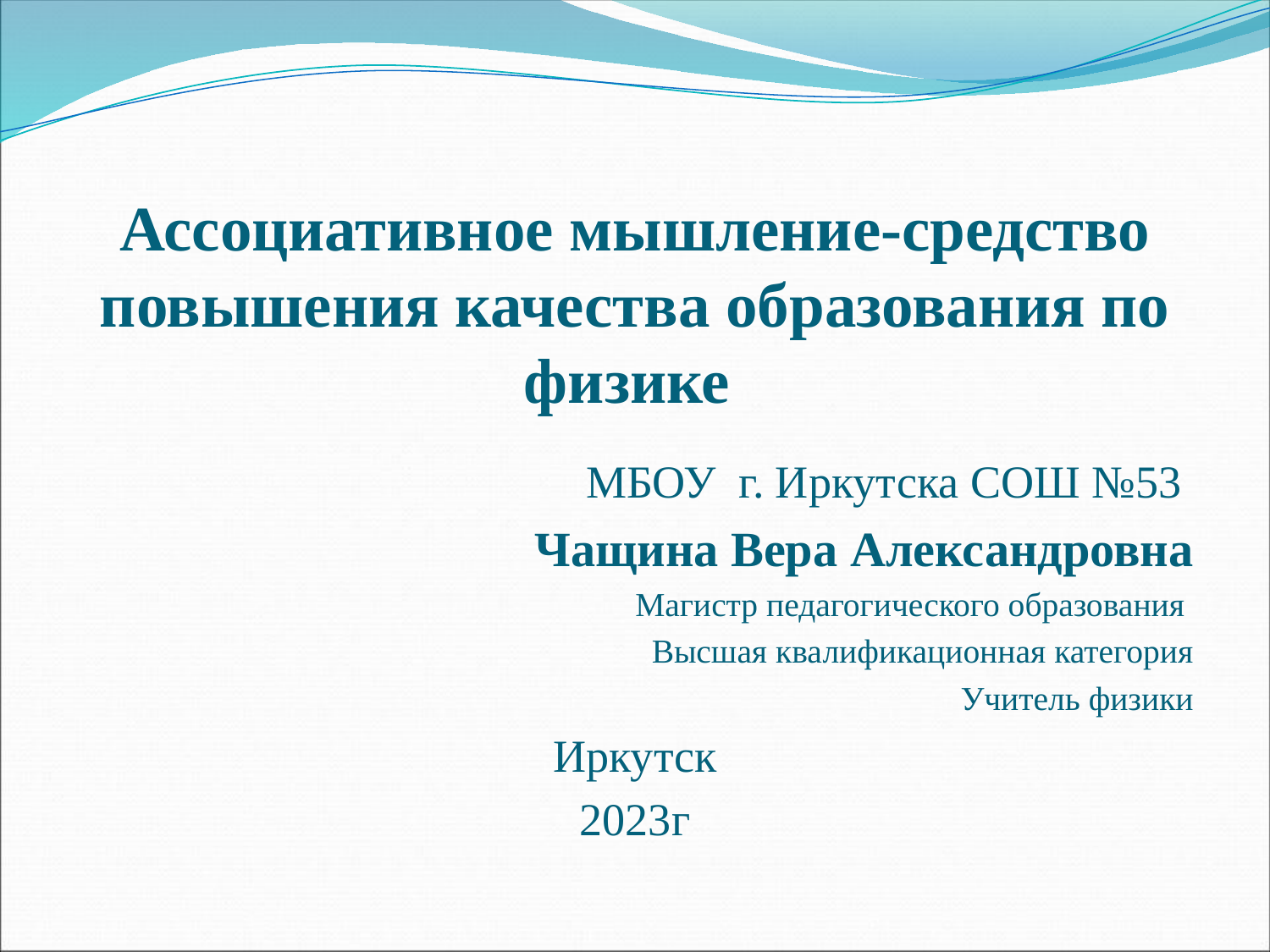

# Ассоциативное мышление-средство повышения качества образования по физике
МБОУ  г. Иркутска СОШ №53
Чащина Вера Александровна
Магистр педагогического образования
Высшая квалификационная категория
Учитель физики
Иркутск
2023г